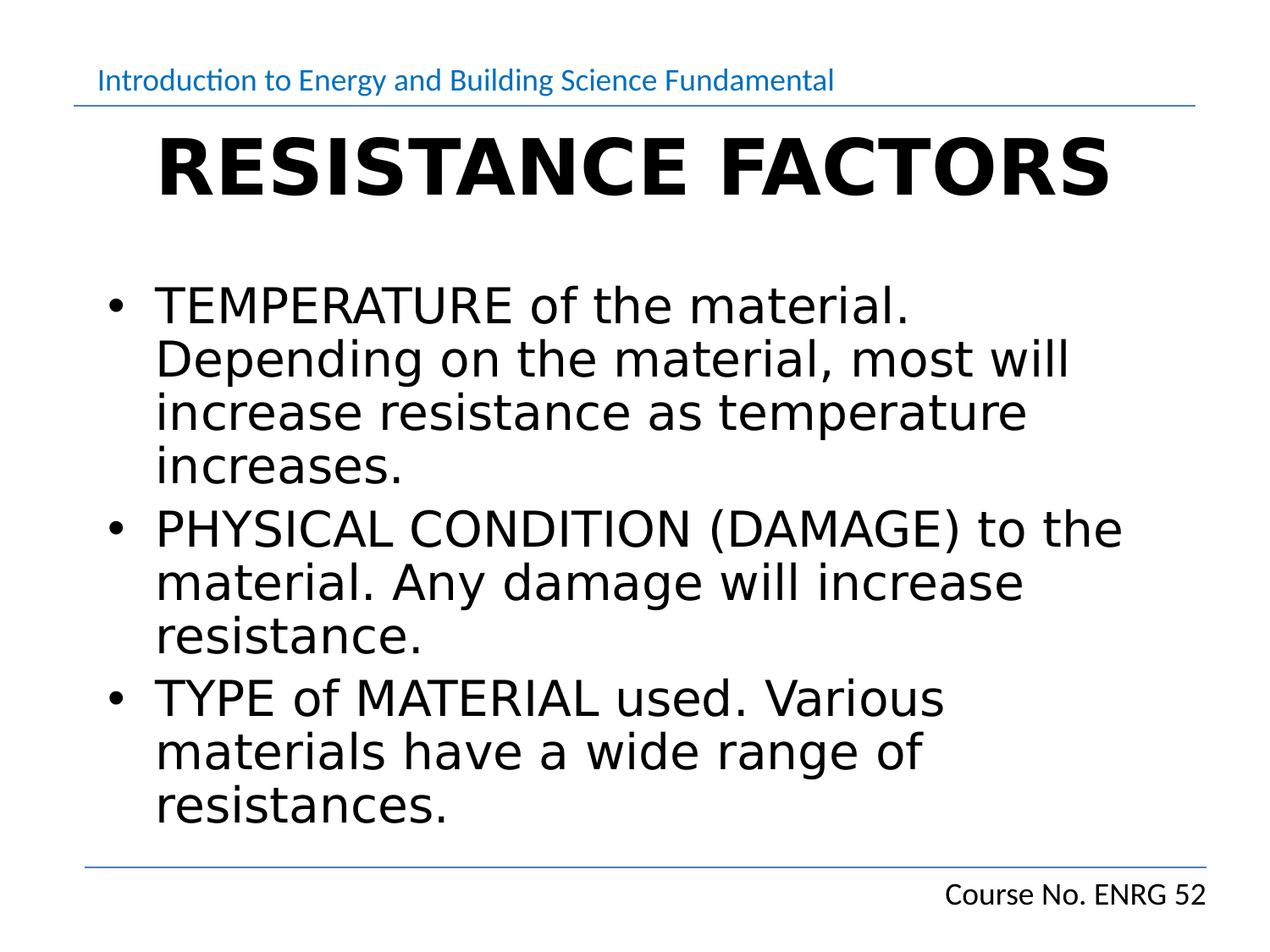

# RESISTANCE FACTORS
TEMPERATURE of the material. Depending on the material, most will increase resistance as temperature increases.
PHYSICAL CONDITION (DAMAGE) to the material. Any damage will increase resistance.
TYPE of MATERIAL used. Various materials have a wide range of resistances.